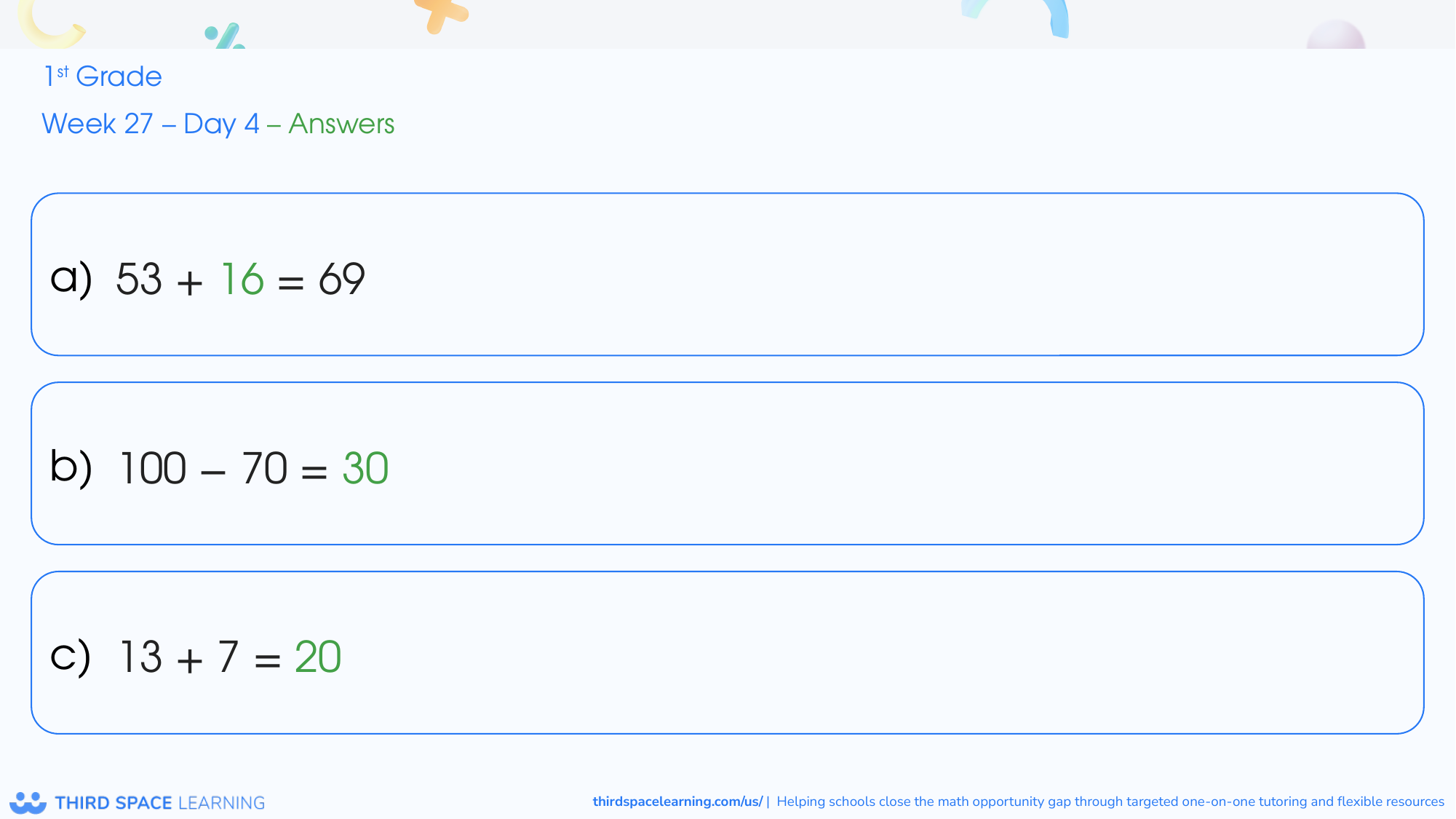

1st Grade
Week 27 – Day 4 – Answers
53 + 16 = 69
100 − 70 = 30
13 + 7 = 20